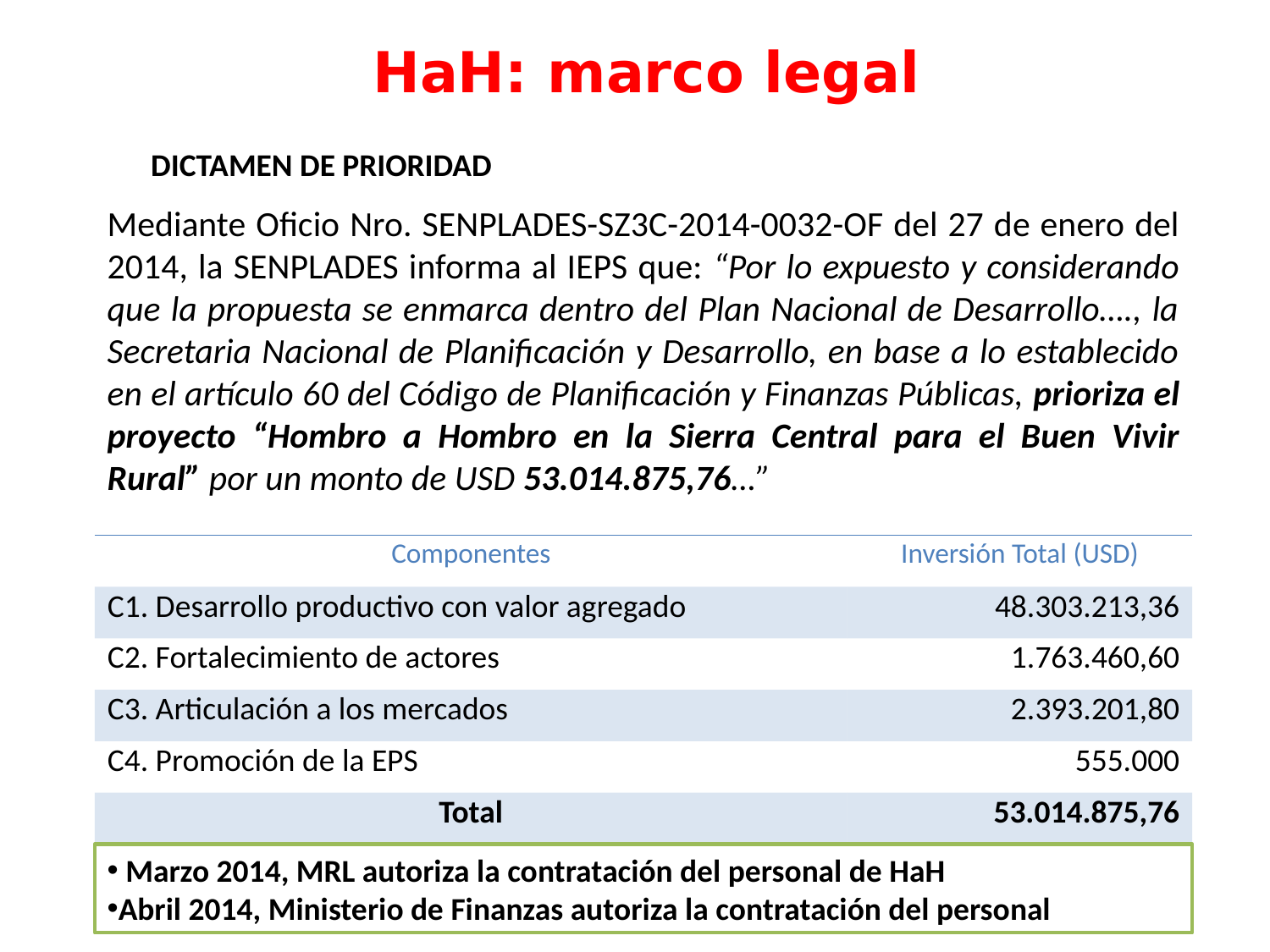

HaH: marco legal
DICTAMEN DE PRIORIDAD
Mediante Oficio Nro. SENPLADES-SZ3C-2014-0032-OF del 27 de enero del 2014, la SENPLADES informa al IEPS que: “Por lo expuesto y considerando que la propuesta se enmarca dentro del Plan Nacional de Desarrollo…., la Secretaria Nacional de Planificación y Desarrollo, en base a lo establecido en el artículo 60 del Código de Planificación y Finanzas Públicas, prioriza el proyecto “Hombro a Hombro en la Sierra Central para el Buen Vivir Rural” por un monto de USD 53.014.875,76…”
| Componentes | Inversión Total (USD) |
| --- | --- |
| C1. Desarrollo productivo con valor agregado | 48.303.213,36 |
| C2. Fortalecimiento de actores | 1.763.460,60 |
| C3. Articulación a los mercados | 2.393.201,80 |
| C4. Promoción de la EPS | 555.000 |
| Total | 53.014.875,76 |
 Marzo 2014, MRL autoriza la contratación del personal de HaH
Abril 2014, Ministerio de Finanzas autoriza la contratación del personal